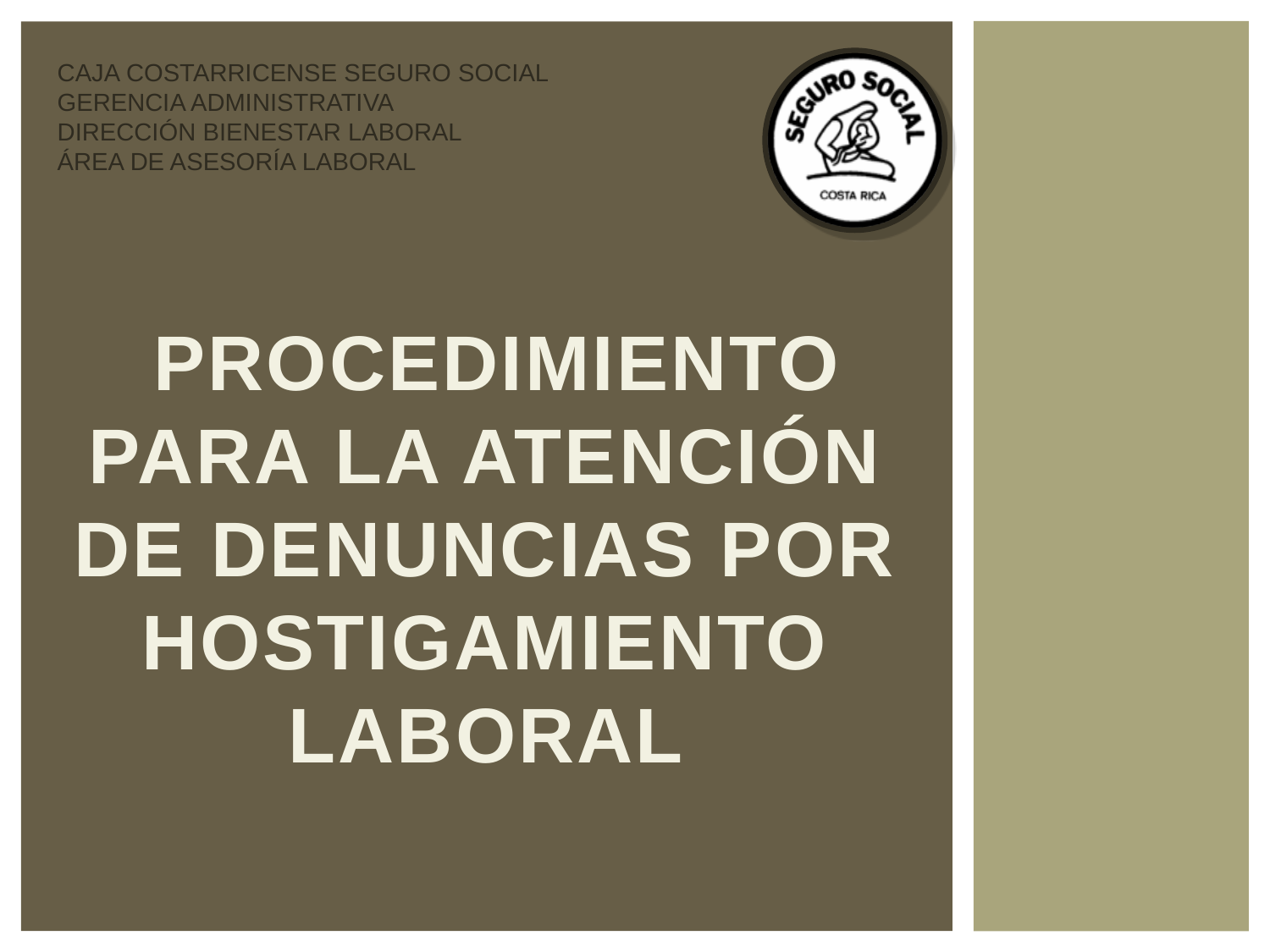

CAJA COSTARRICENSE SEGURO SOCIAL
GERENCIA ADMINISTRATIVA
DIRECCIÓN BIENESTAR LABORAL
ÁREA DE ASESORÍA LABORAL

# Procedimiento PARA LA ATENCIÓN DE DENUNCIAS POR HOSTIGAMIENTO LABORAL